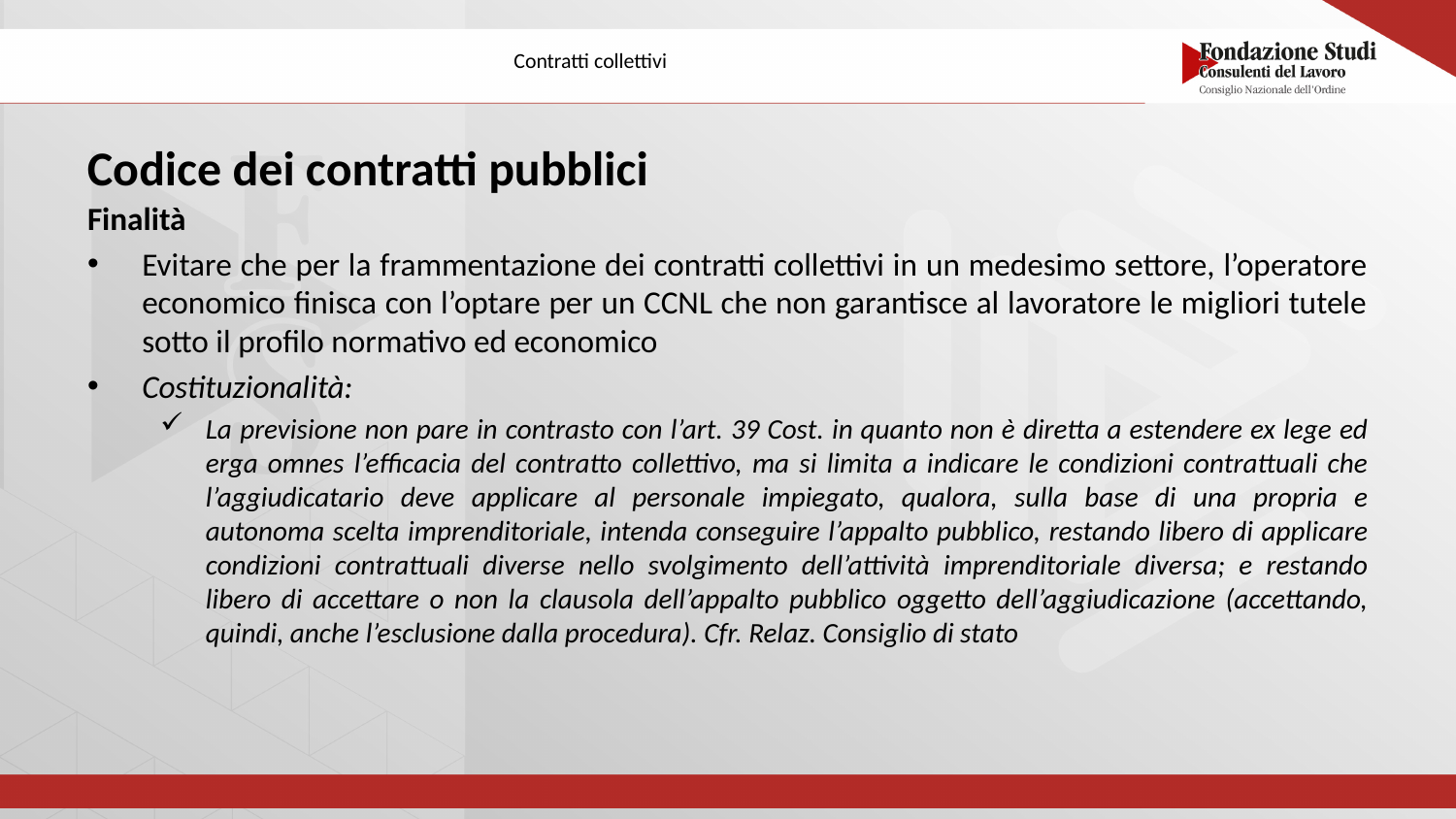

# Contratti collettivi
Codice dei contratti pubblici
Finalità
Evitare che per la frammentazione dei contratti collettivi in un medesimo settore, l’operatore economico finisca con l’optare per un CCNL che non garantisce al lavoratore le migliori tutele sotto il profilo normativo ed economico
Costituzionalità:
La previsione non pare in contrasto con l’art. 39 Cost. in quanto non è diretta a estendere ex lege ed erga omnes l’efficacia del contratto collettivo, ma si limita a indicare le condizioni contrattuali che l’aggiudicatario deve applicare al personale impiegato, qualora, sulla base di una propria e autonoma scelta imprenditoriale, intenda conseguire l’appalto pubblico, restando libero di applicare condizioni contrattuali diverse nello svolgimento dell’attività imprenditoriale diversa; e restando libero di accettare o non la clausola dell’appalto pubblico oggetto dell’aggiudicazione (accettando, quindi, anche l’esclusione dalla procedura). Cfr. Relaz. Consiglio di stato